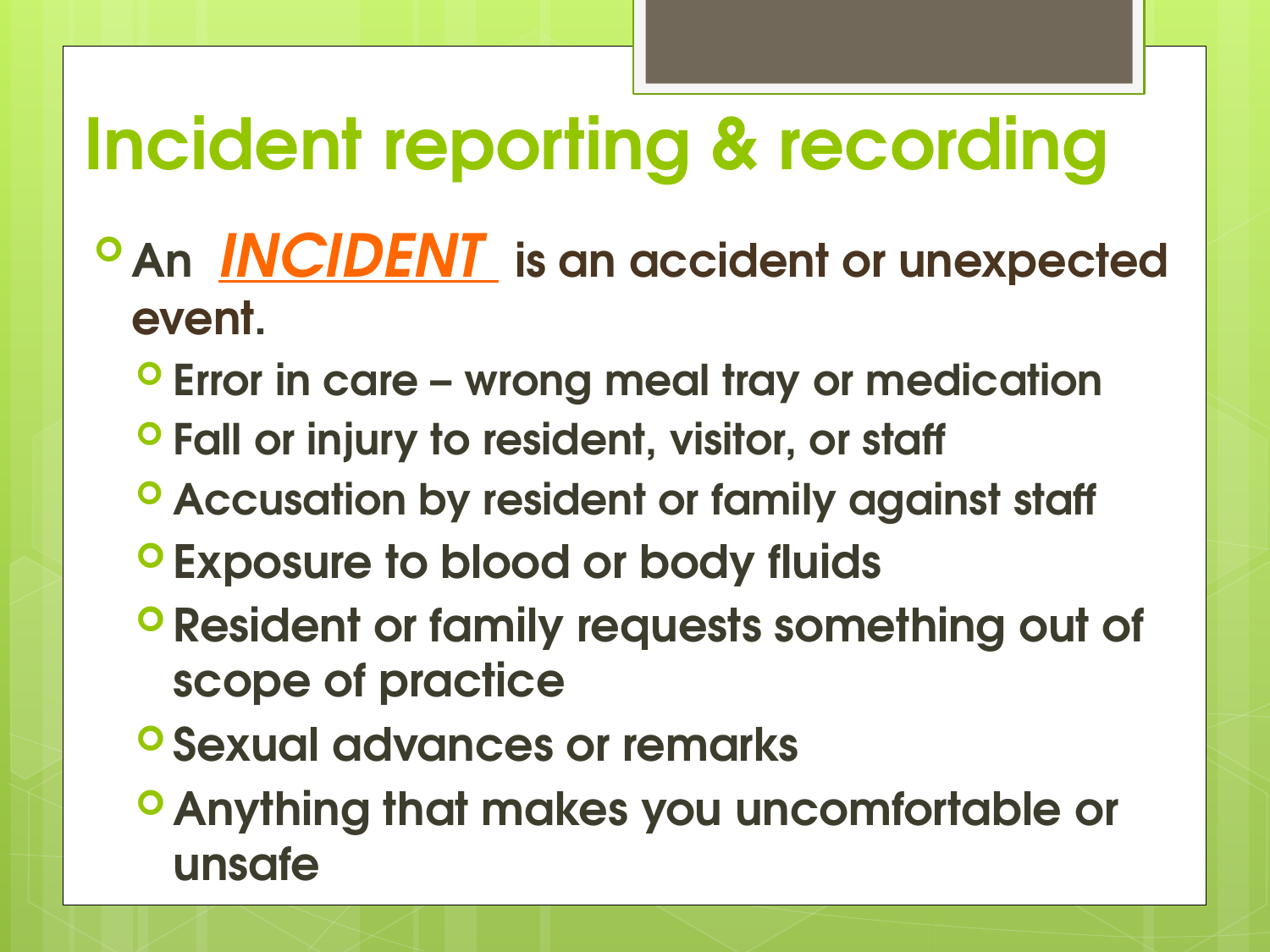

# Incident reporting & recording
An  INCIDENT  is an accident or unexpected event.
Error in care – wrong meal tray or medication
Fall or injury to resident, visitor, or staff
Accusation by resident or family against staff
Exposure to blood or body fluids
Resident or family requests something out of scope of practice
Sexual advances or remarks
Anything that makes you uncomfortable or unsafe